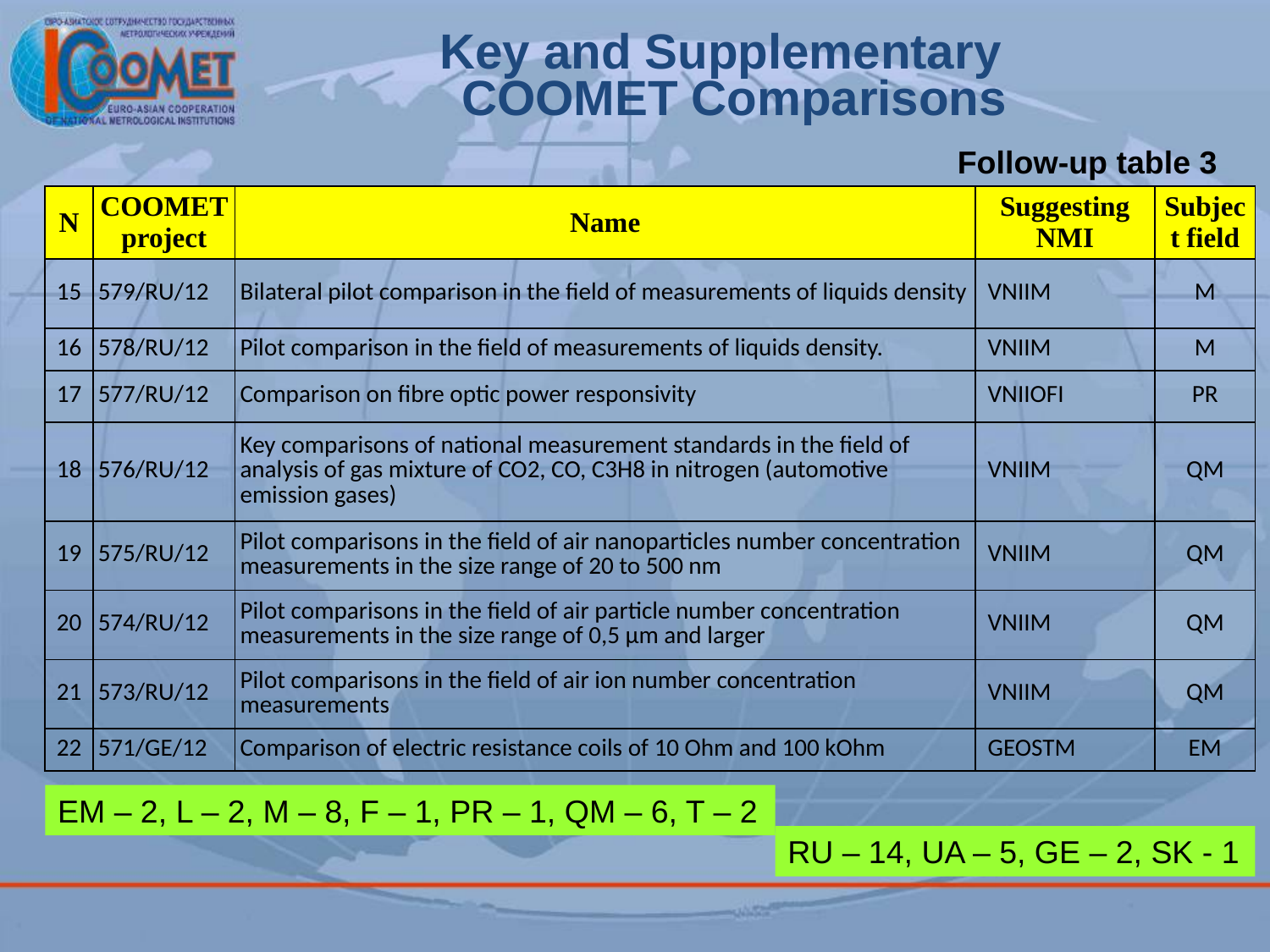

Key and Supplementary
 COOMET Comparisons
Follow-up table 3
| N | COOMET project | Name | Suggesting NMI | Subject field |
| --- | --- | --- | --- | --- |
| 15 | 579/RU/12 | Bilateral pilot comparison in the field of measurements of liquids density | VNIIM | M |
| 16 | 578/RU/12 | Pilot comparison in the field of measurements of liquids density. | VNIIM | M |
| 17 | 577/RU/12 | Comparison on fibre optic power responsivity | VNIIOFI | PR |
| 18 | 576/RU/12 | Key comparisons of national measurement standards in the field of analysis of gas mixture of CO2, CO, C3H8 in nitrogen (automotive emission gases) | VNIIM | QM |
| 19 | 575/RU/12 | Pilot comparisons in the field of air nanoparticles number concentration measurements in the size range of 20 to 500 nm | VNIIM | QM |
| 20 | 574/RU/12 | Pilot comparisons in the field of air particle number concentration measurements in the size range of 0,5 μm and larger | VNIIM | QM |
| 21 | 573/RU/12 | Pilot comparisons in the field of air ion number concentration measurements | VNIIM | QM |
| 22 | 571/GE/12 | Comparison of electric resistance coils of 10 Ohm and 100 kOhm | GEOSTM | EM |
EM – 2, L – 2, M – 8, F – 1, PR – 1, QM – 6, T – 2
RU – 14, UA – 5, GE – 2, SK - 1